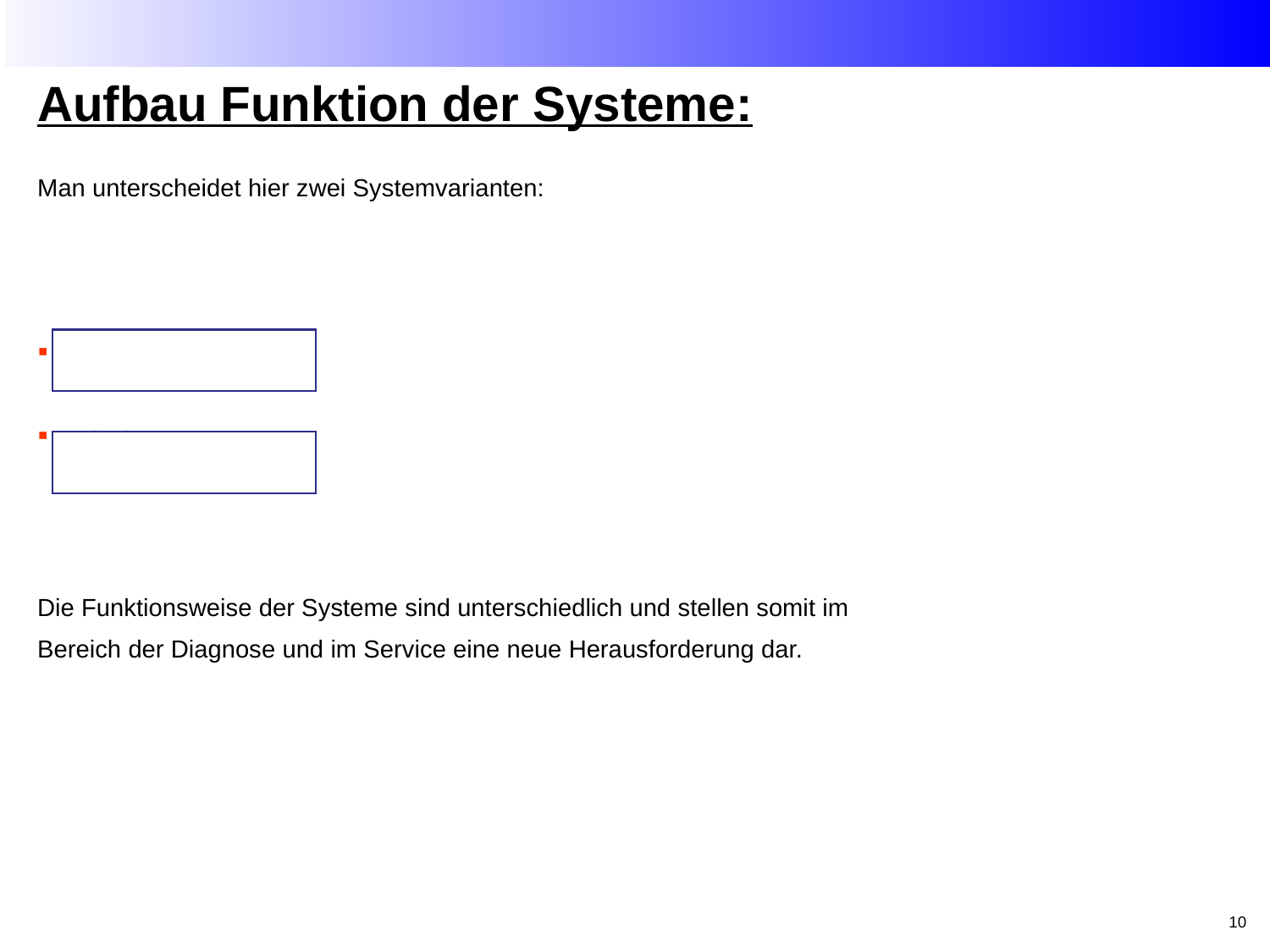

Aufbau Funktion der Systeme:
Man unterscheidet hier zwei Systemvarianten:

 Indirekte Systeme

 Direkte Systeme

Die Funktionsweise der Systeme sind unterschiedlich und stellen somit im
Bereich der Diagnose und im Service eine neue Herausforderung dar.

10